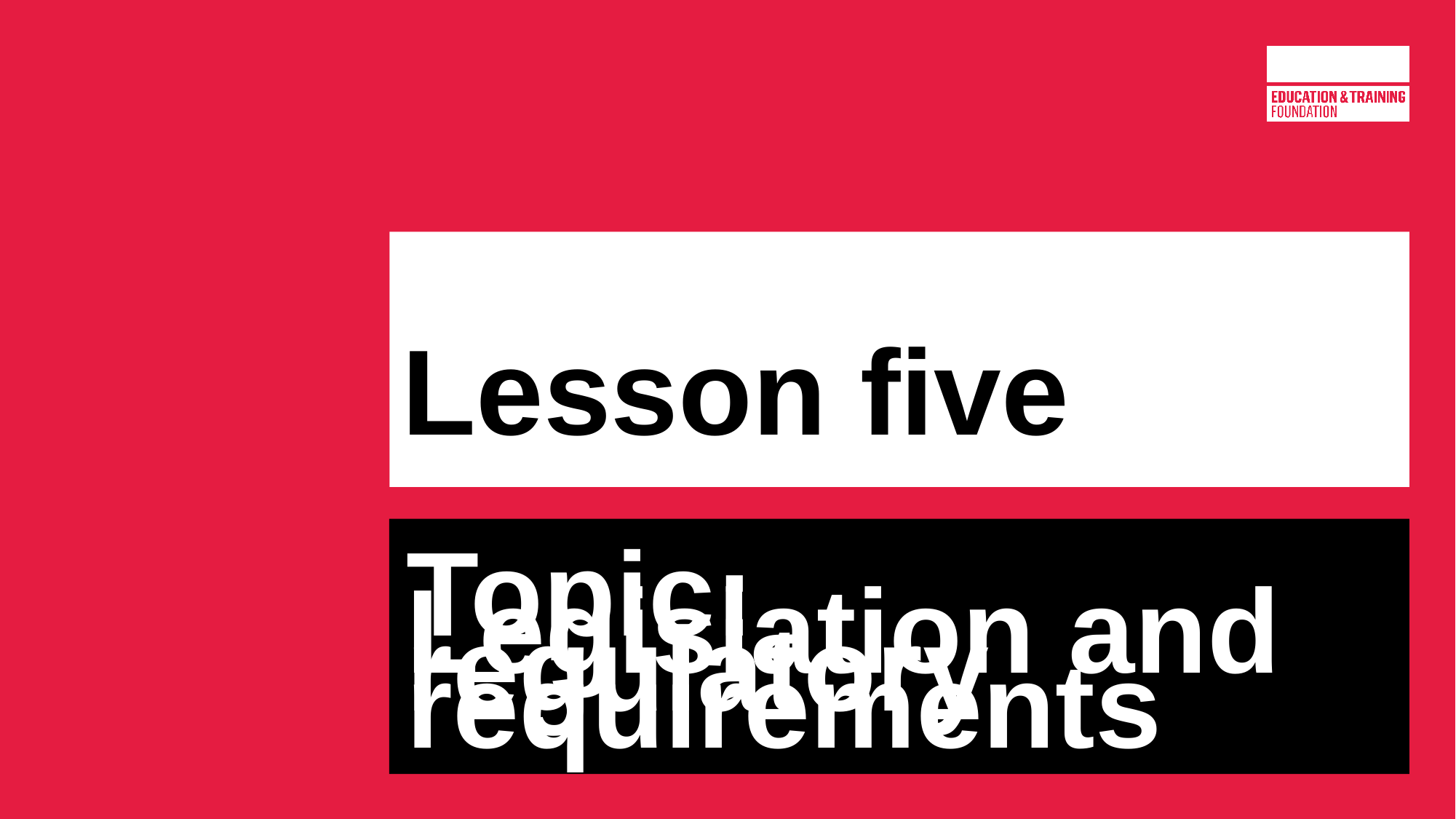

# Lesson five

Topic: Legislation and regulatory requirements